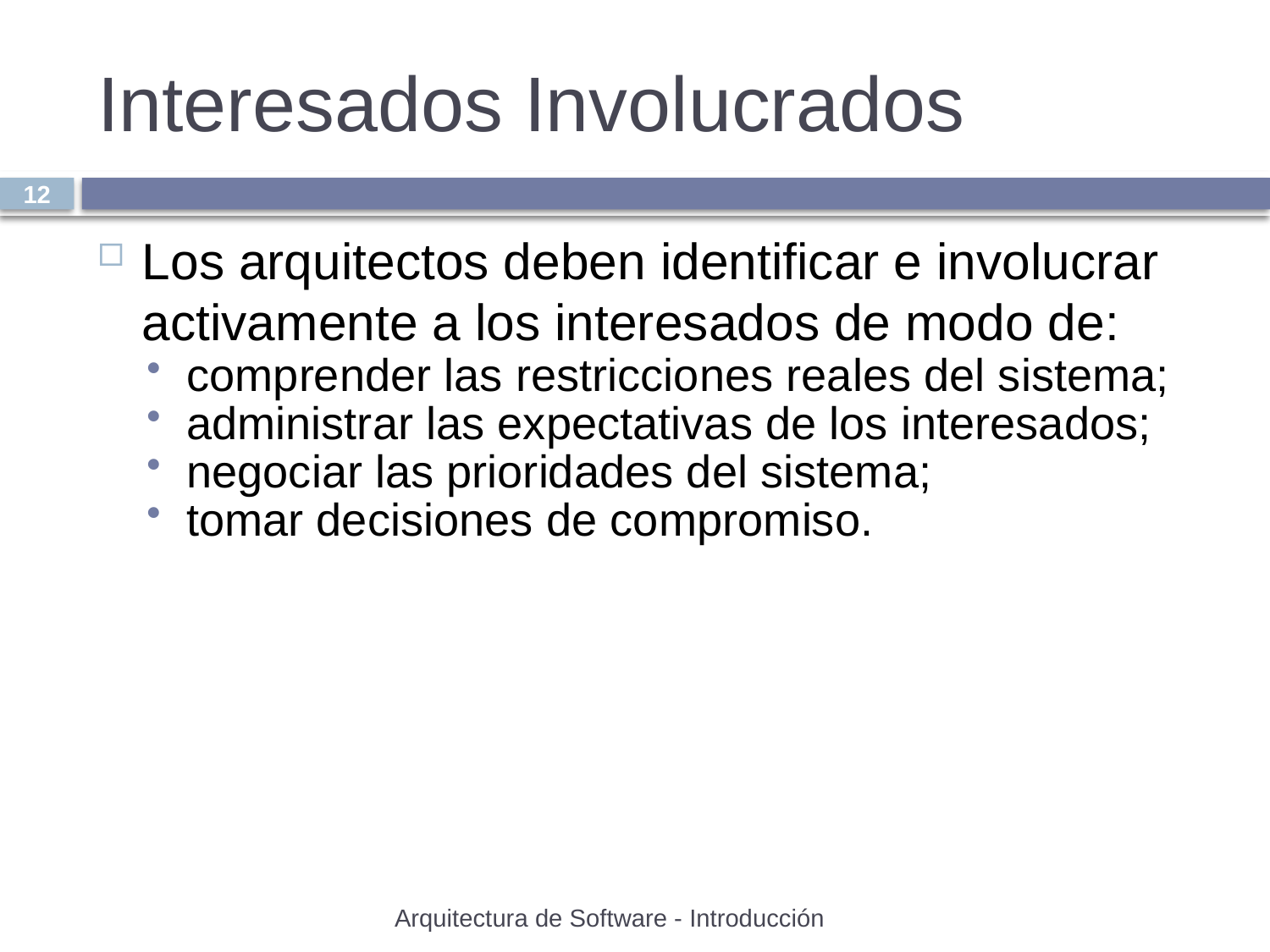

# Interesados Involucrados
12
Los arquitectos deben identificar e involucrar activamente a los interesados de modo de:
comprender las restricciones reales del sistema;
administrar las expectativas de los interesados;
negociar las prioridades del sistema;
tomar decisiones de compromiso.

Arquitectura de Software - Introducción